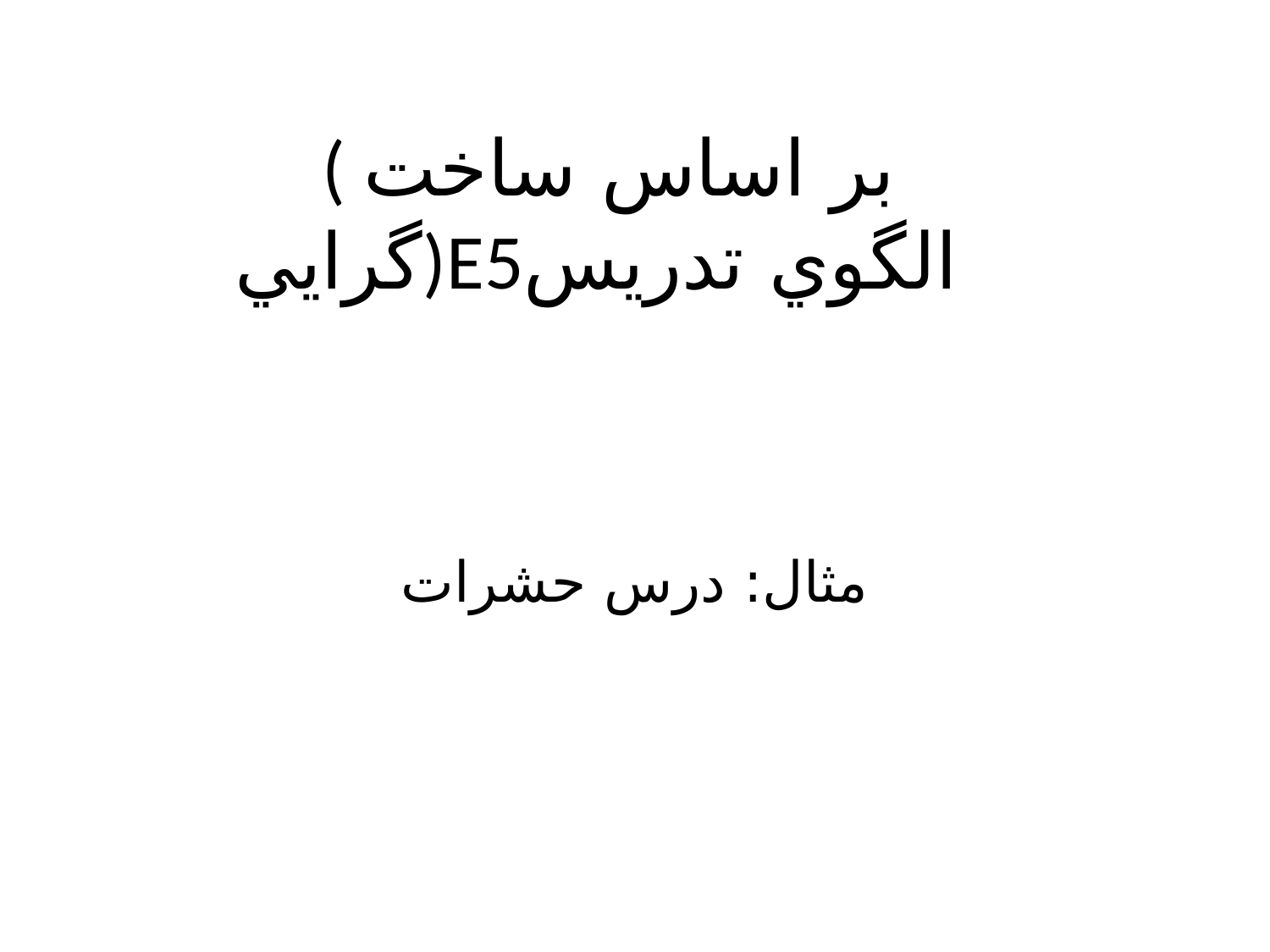

# ( بر اساس ساخت گرايي)E5الگوي تدريس
مثال: درس حشرات